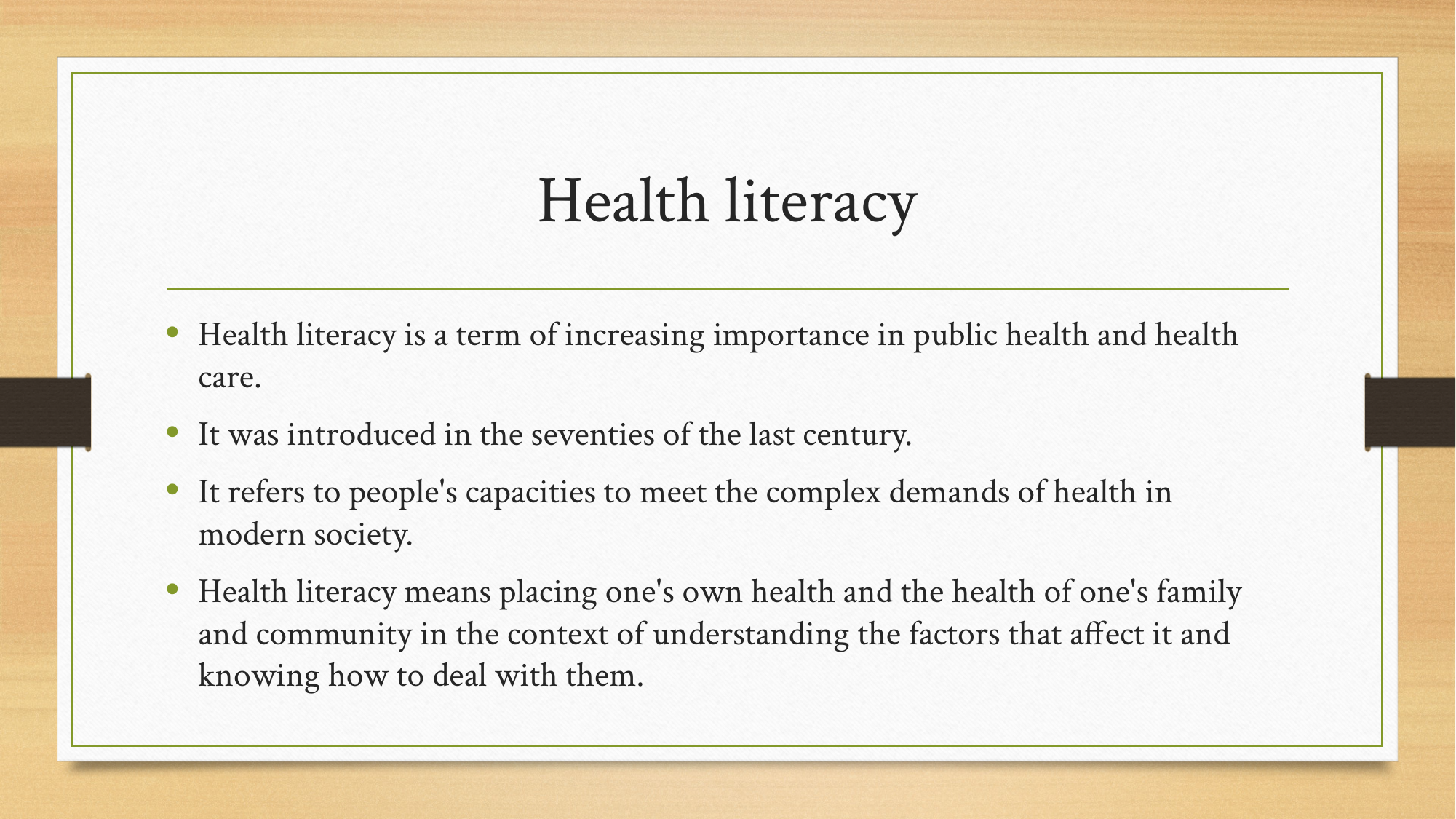

# Health literacy
Health literacy is a term of increasing importance in public health and health care.
It was introduced in the seventies of the last century.
It refers to people's capacities to meet the complex demands of health in modern society.
Health literacy means placing one's own health and the health of one's family and community in the context of understanding the factors that affect it and knowing how to deal with them.